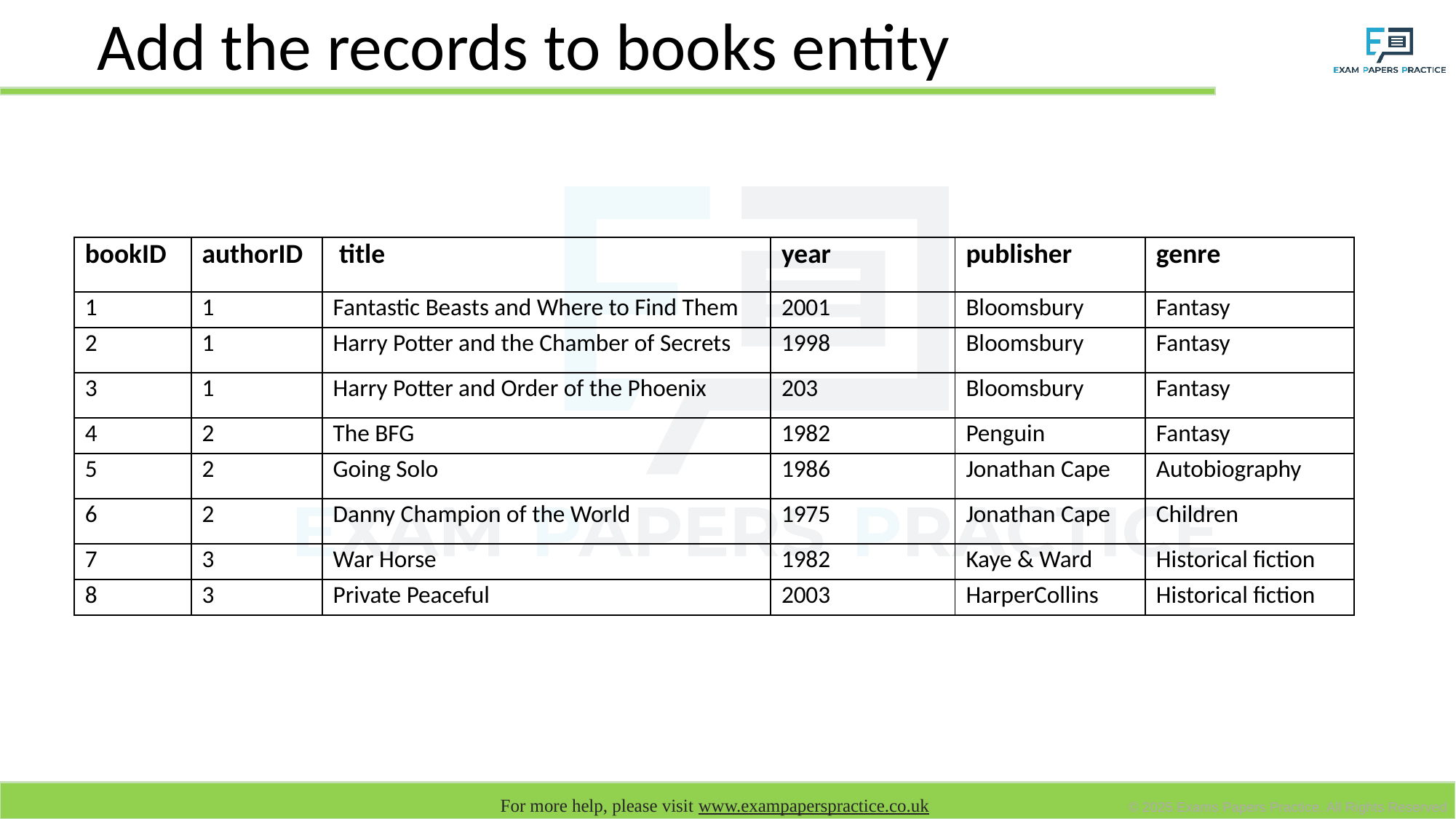

# Add the records to books entity
| bookID | authorID | title | year | publisher | genre |
| --- | --- | --- | --- | --- | --- |
| 1 | 1 | Fantastic Beasts and Where to Find Them | 2001 | Bloomsbury | Fantasy |
| 2 | 1 | Harry Potter and the Chamber of Secrets | 1998 | Bloomsbury | Fantasy |
| 3 | 1 | Harry Potter and Order of the Phoenix | 203 | Bloomsbury | Fantasy |
| 4 | 2 | The BFG | 1982 | Penguin | Fantasy |
| 5 | 2 | Going Solo | 1986 | Jonathan Cape | Autobiography |
| 6 | 2 | Danny Champion of the World | 1975 | Jonathan Cape | Children |
| 7 | 3 | War Horse | 1982 | Kaye & Ward | Historical fiction |
| 8 | 3 | Private Peaceful | 2003 | HarperCollins | Historical fiction |